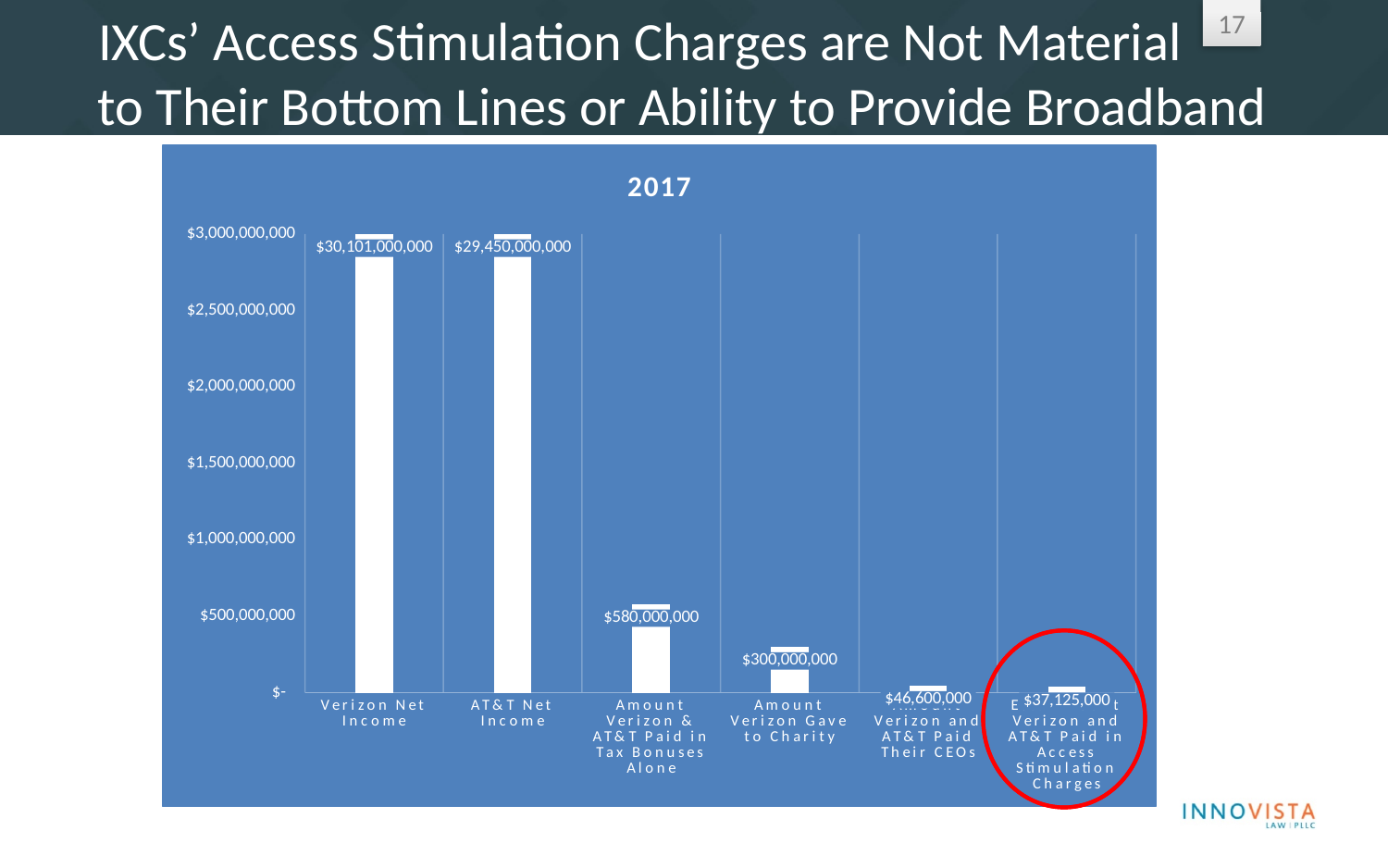

# IXCs’ Access Stimulation Charges are Not Material to Their Bottom Lines or Ability to Provide Broadband

### Chart:

| Category | 2017 |
|---|---|
| Verizon Net Income | 30101000000.0 |
| AT&T Net Income | 29450000000.0 |
| Amount Verizon & AT&T Paid in Tax Bonuses Alone | 580000000.0 |
| Amount Verizon Gave to Charity | 300000000.0 |
| Amount Verizon and AT&T Paid Their CEOs | 46600000.0 |
| Est. Amount Verizon and AT&T Paid in Access Stimulation Charges | 37125000.0 |